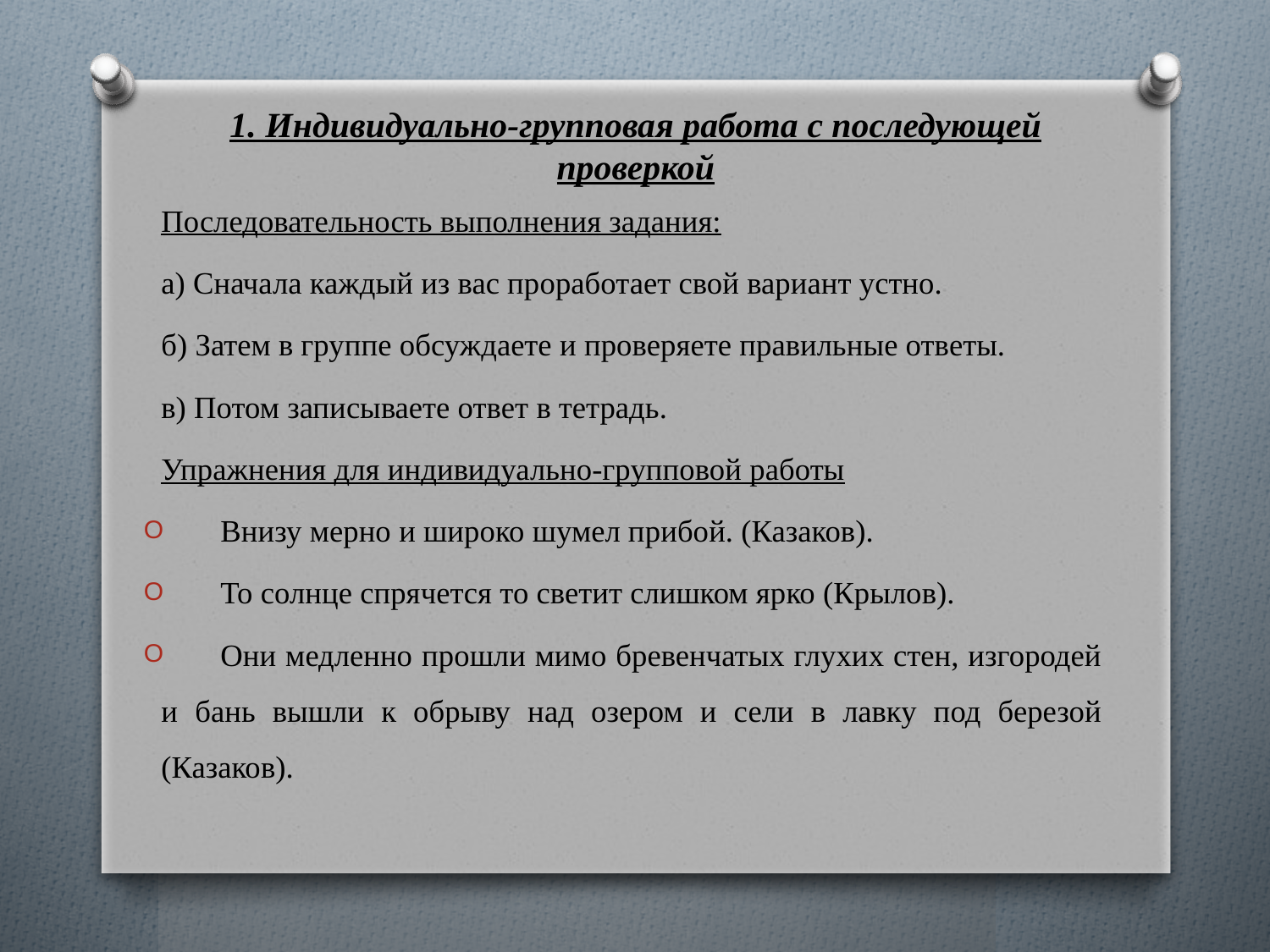

# 1. Индивидуально-групповая работа с последующей проверкой
	Последовательность выполнения задания:
а) Сначала каждый из вас проработает свой вариант устно.
б) Затем в группе обсуждаете и проверяете правильные ответы.
в) Потом записываете ответ в тетрадь.
	Упражнения для индивидуально-групповой работы
Внизу мерно и широко шумел прибой. (Казаков).
То солнце спрячется то светит слишком ярко (Крылов).
Они медленно прошли мимо бревенчатых глухих стен, изгородей и бань вышли к обрыву над озером и сели в лавку под березой (Казаков).